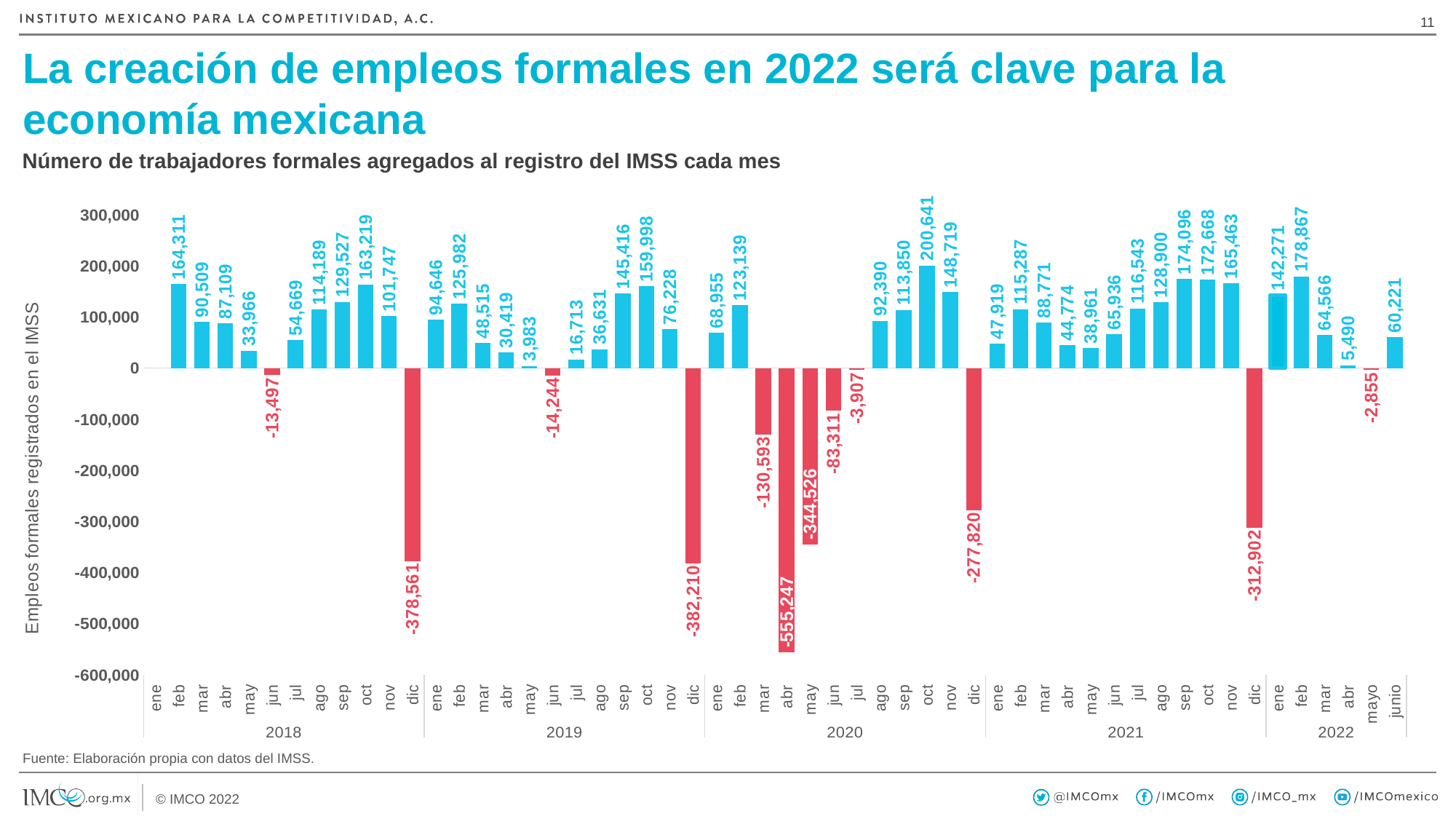

11
# La creación de empleos formales en 2022 será clave para la economía mexicana
Número de trabajadores formales agregados al registro del IMSS cada mes

### Chart

| Category | Variación mensual |
|---|---|
| ene | None |
| feb | 164311.0 |
| mar | 90509.0 |
| abr | 87109.0 |
| may | 33966.0 |
| jun | -13497.0 |
| jul | 54669.0 |
| ago | 114189.0 |
| sep | 129527.0 |
| oct | 163219.0 |
| nov | 101747.0 |
| dic | -378561.0 |
| ene | 94646.0 |
| feb | 125982.0 |
| mar | 48515.0 |
| abr | 30419.0 |
| may | 3983.0 |
| jun | -14244.0 |
| jul | 16713.0 |
| ago | 36631.0 |
| sep | 145416.0 |
| oct | 159998.0 |
| nov | 76228.0 |
| dic | -382210.0 |
| ene | 68955.0 |
| feb | 123139.0 |
| mar | -130593.0 |
| abr | -555247.0 |
| may | -344526.0 |
| jun | -83311.0 |
| jul | -3907.0 |
| ago | 92390.0 |
| sep | 113850.0 |
| oct | 200641.0 |
| nov | 148719.0 |
| dic | -277820.0 |
| ene | 47919.0 |
| feb | 115287.0 |
| mar | 88771.0 |
| abr | 44774.0 |
| may | 38961.0 |
| jun | 65936.0 |
| jul | 116543.0 |
| ago | 128900.0 |
| sep | 174096.0 |
| oct | 172668.0 |
| nov | 165463.0 |
| dic | -312902.0 |
| ene | 142271.0 |
| feb | 178867.0 |
| mar | 64566.0 |
| abr | 5490.0 |
| mayo | -2855.0 |
| junio | 60221.0 |
Fuente: Elaboración propia con datos del IMSS.